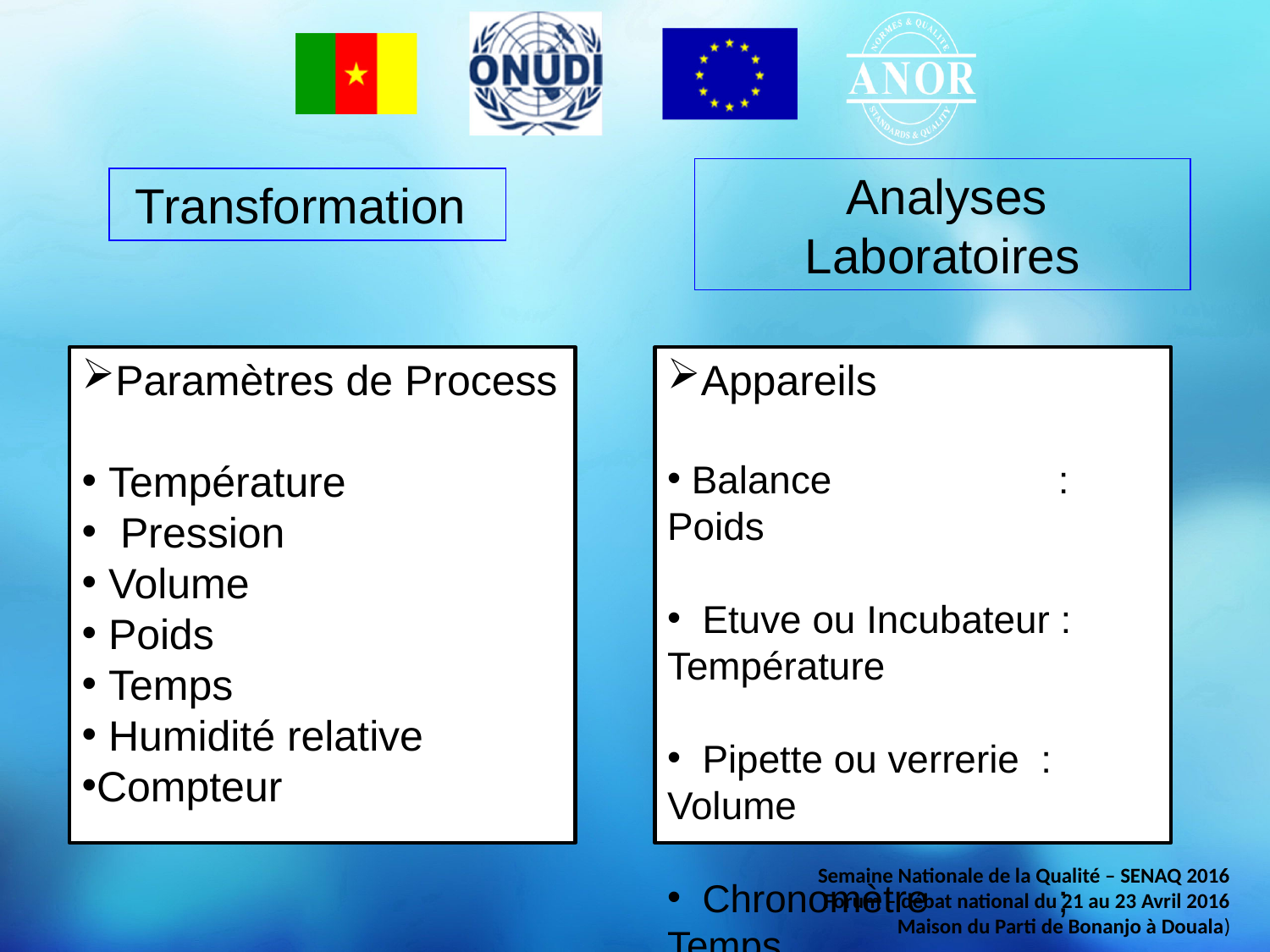

Analyses Laboratoires
Transformation
Paramètres de Process

 Température
  Pression
 Volume
 Poids
 Temps
 Humidité relative
Compteur

Appareils

 Balance                     : Poids

  Etuve ou Incubateur : Température

  Pipette ou verrerie  : Volume

  Chronomètre            ; Temps

Semaine Nationale de la Qualité – SENAQ 2016
Forum – débat national du 21 au 23 Avril 2016
Maison du Parti de Bonanjo à Douala)